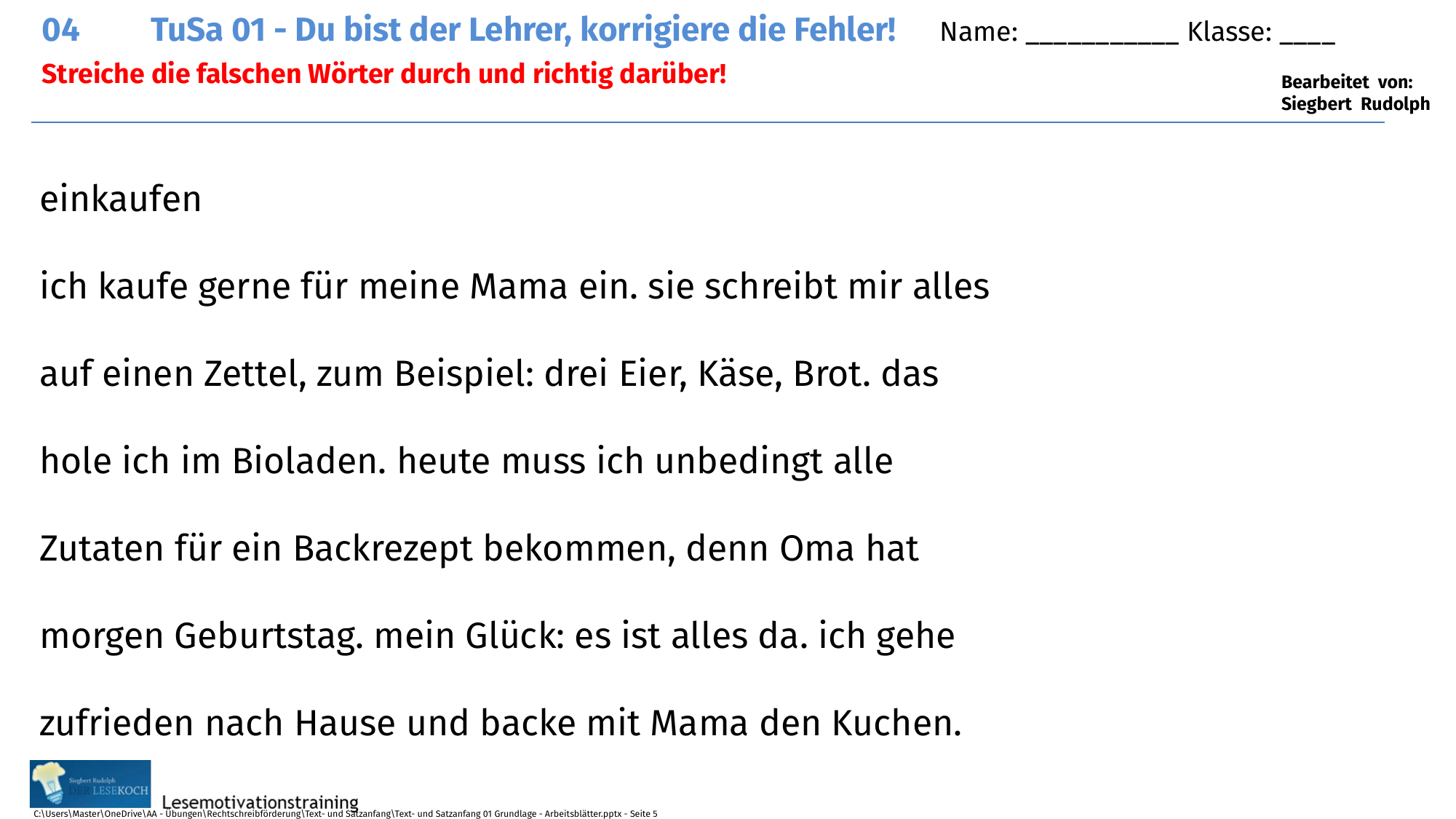

04	TuSa 01 - Du bist der Lehrer, korrigiere die Fehler!      Name: ___________ Klasse: ____
5
Streiche die falschen Wörter durch und richtig darüber!

einkaufen
ich kaufe gerne für meine Mama ein. sie schreibt mir alles auf einen Zettel, zum Beispiel: drei Eier, Käse, Brot. das hole ich im Bioladen. heute muss ich unbedingt alle Zutaten für ein Backrezept bekommen, denn Oma hat morgen Geburtstag. mein Glück: es ist alles da. ich gehe zufrieden nach Hause und backe mit Mama den Kuchen.

C:\Users\Master\OneDrive\AA - Übungen\Rechtschreibförderung\Text- und Satzanfang\Text- und Satzanfang 01 Grundlage - Arbeitsblätter.pptx - Seite 5